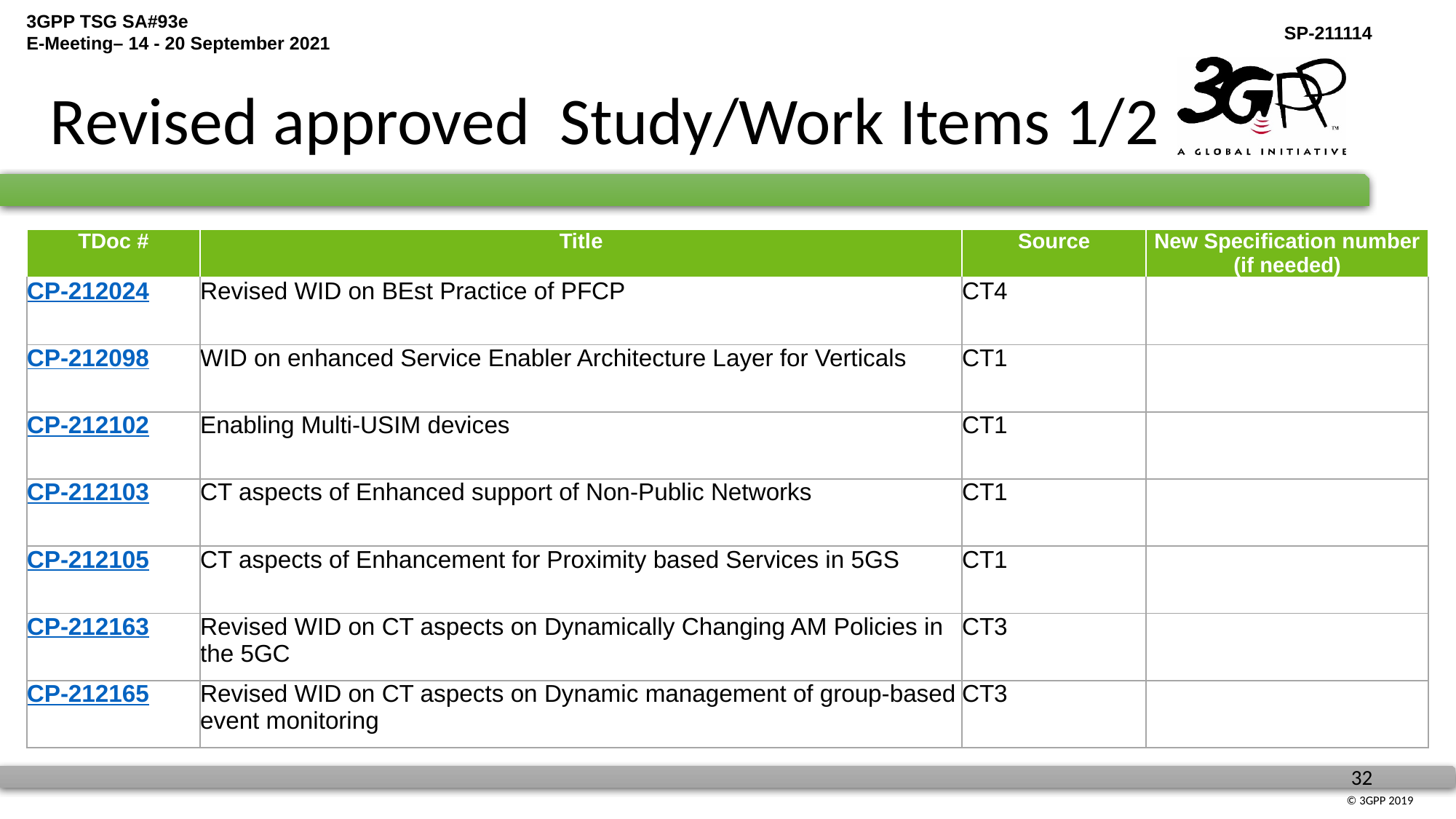

# Revised approved  Study/Work Items 1/2
| TDoc # | Title | Source | New Specification number (if needed) |
| --- | --- | --- | --- |
| CP-212024 | Revised WID on BEst Practice of PFCP | CT4 |  |
| CP-212098 | WID on enhanced Service Enabler Architecture Layer for Verticals | CT1 |  |
| CP-212102 | Enabling Multi-USIM devices | CT1 |  |
| CP-212103 | CT aspects of Enhanced support of Non-Public Networks | CT1 |  |
| CP-212105 | CT aspects of Enhancement for Proximity based Services in 5GS | CT1 |  |
| CP-212163 | Revised WID on CT aspects on Dynamically Changing AM Policies in the 5GC | CT3 |  |
| CP-212165 | Revised WID on CT aspects on Dynamic management of group-based event monitoring | CT3 |  |